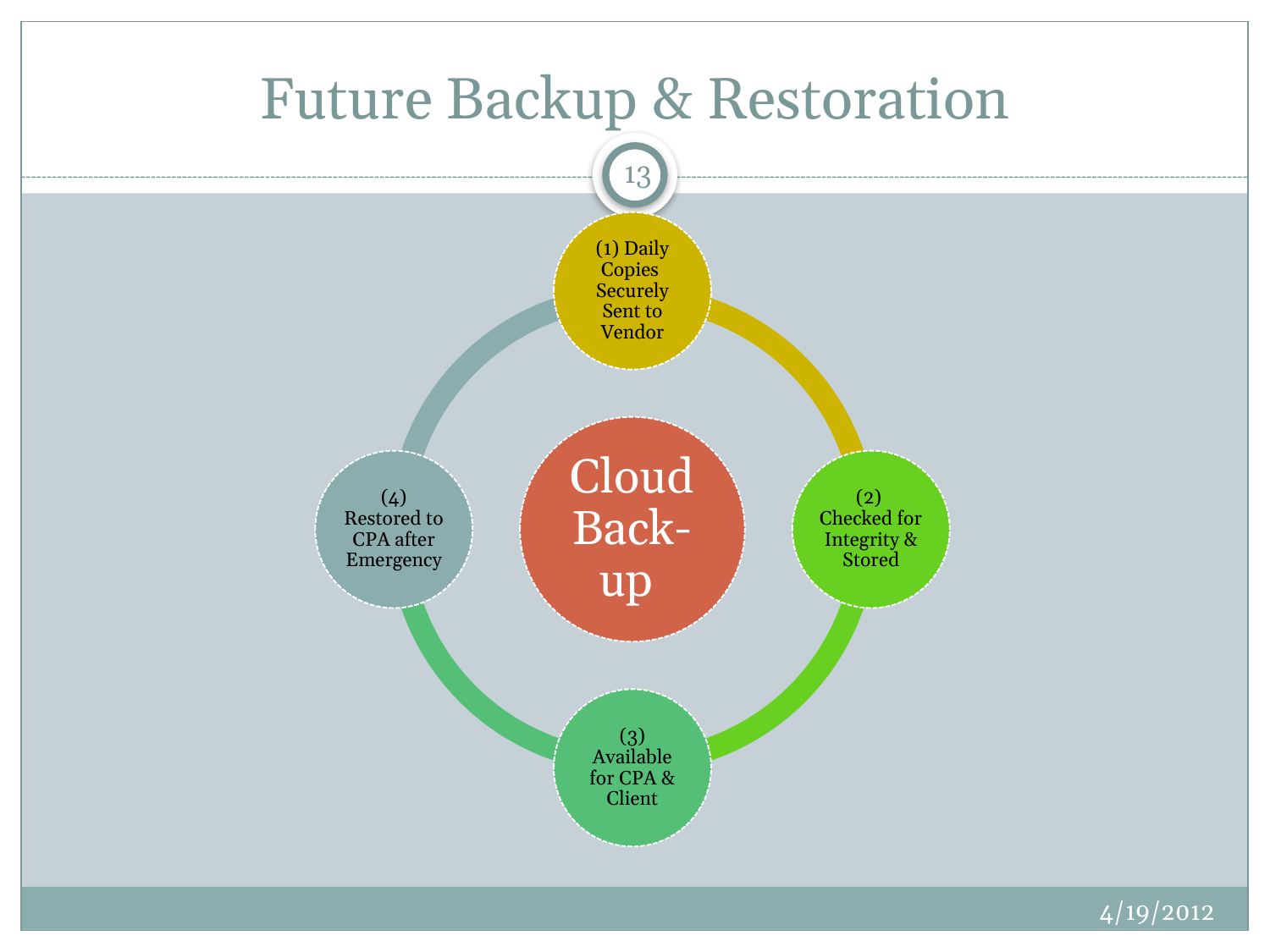

# Future Backup & Restoration
13
Cloud Back- up
(1) Daily Copies  Securely Sent to Vendor
(2)  Checked for Integrity & Stored
(3) Available for CPA & Client
(4) Restored to CPA after Emergency
4/19/2012